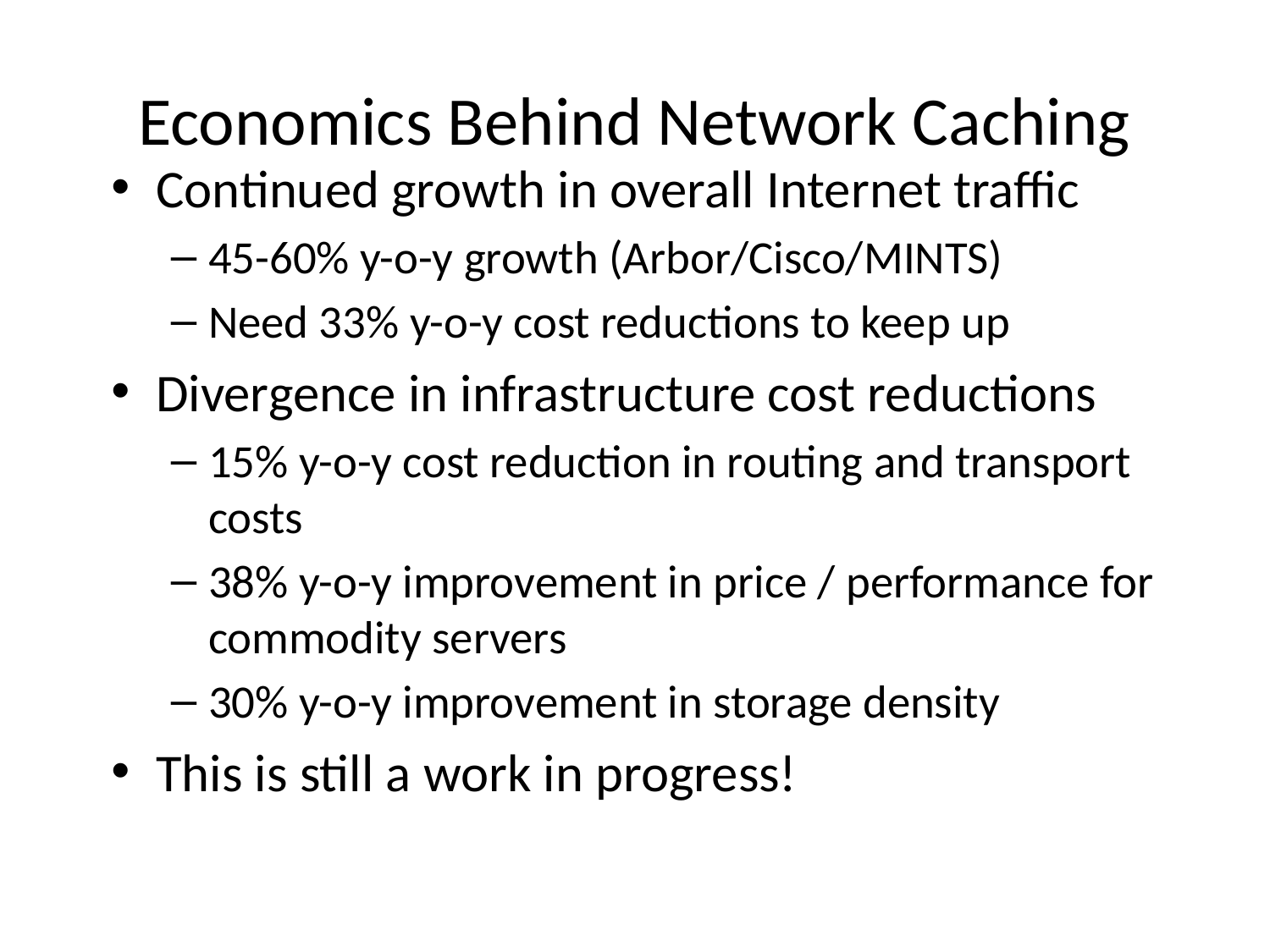

# Economics Behind Network Caching
Continued growth in overall Internet traffic
45-60% y-o-y growth (Arbor/Cisco/MINTS)
Need 33% y-o-y cost reductions to keep up
Divergence in infrastructure cost reductions
15% y-o-y cost reduction in routing and transport costs
38% y-o-y improvement in price / performance for commodity servers
30% y-o-y improvement in storage density
This is still a work in progress!